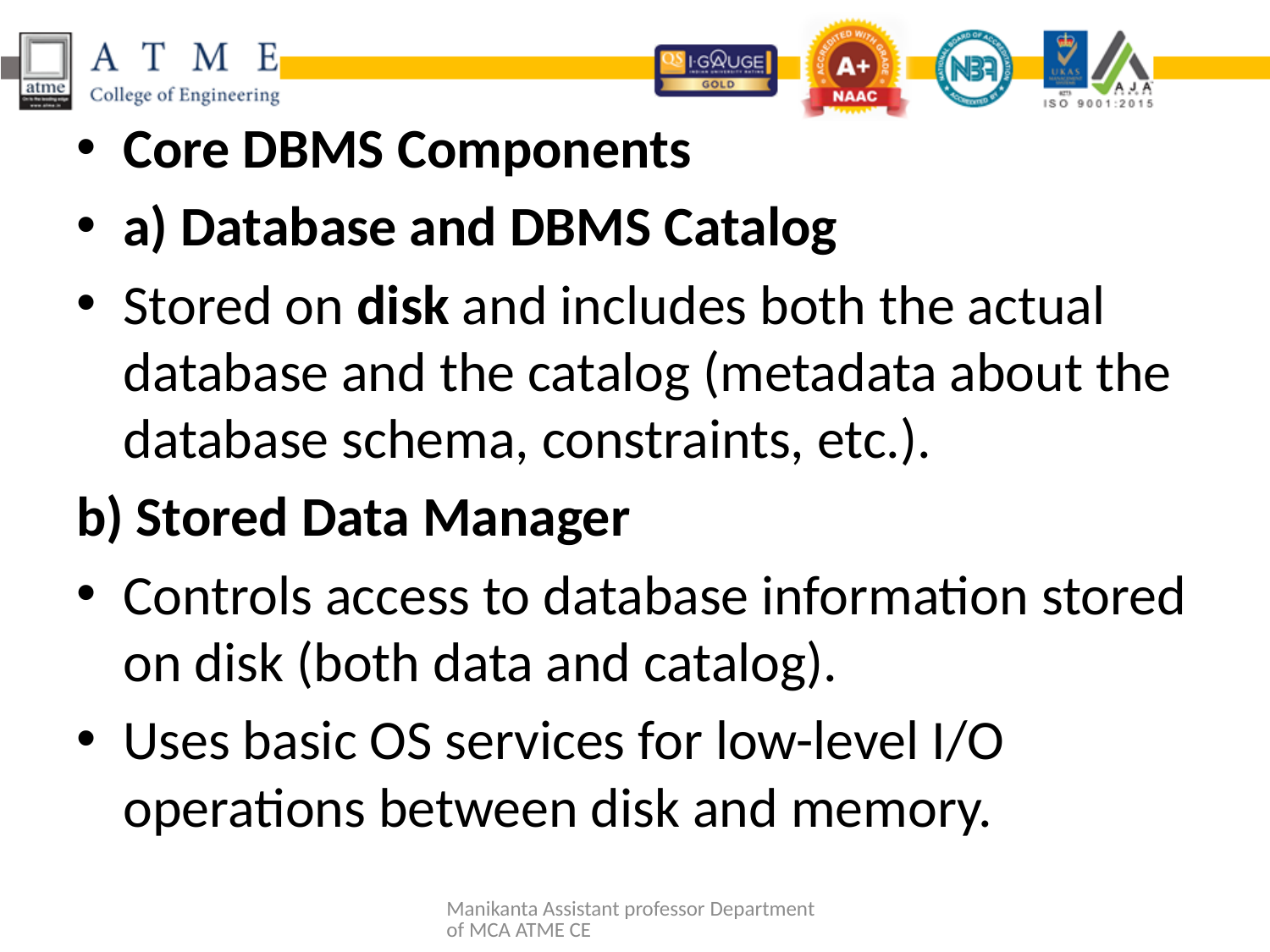

Core DBMS Components
a) Database and DBMS Catalog
Stored on disk and includes both the actual database and the catalog (metadata about the database schema, constraints, etc.).
b) Stored Data Manager
Controls access to database information stored on disk (both data and catalog).
Uses basic OS services for low-level I/O operations between disk and memory.

Manikanta Assistant professor Department of MCA ATME CE